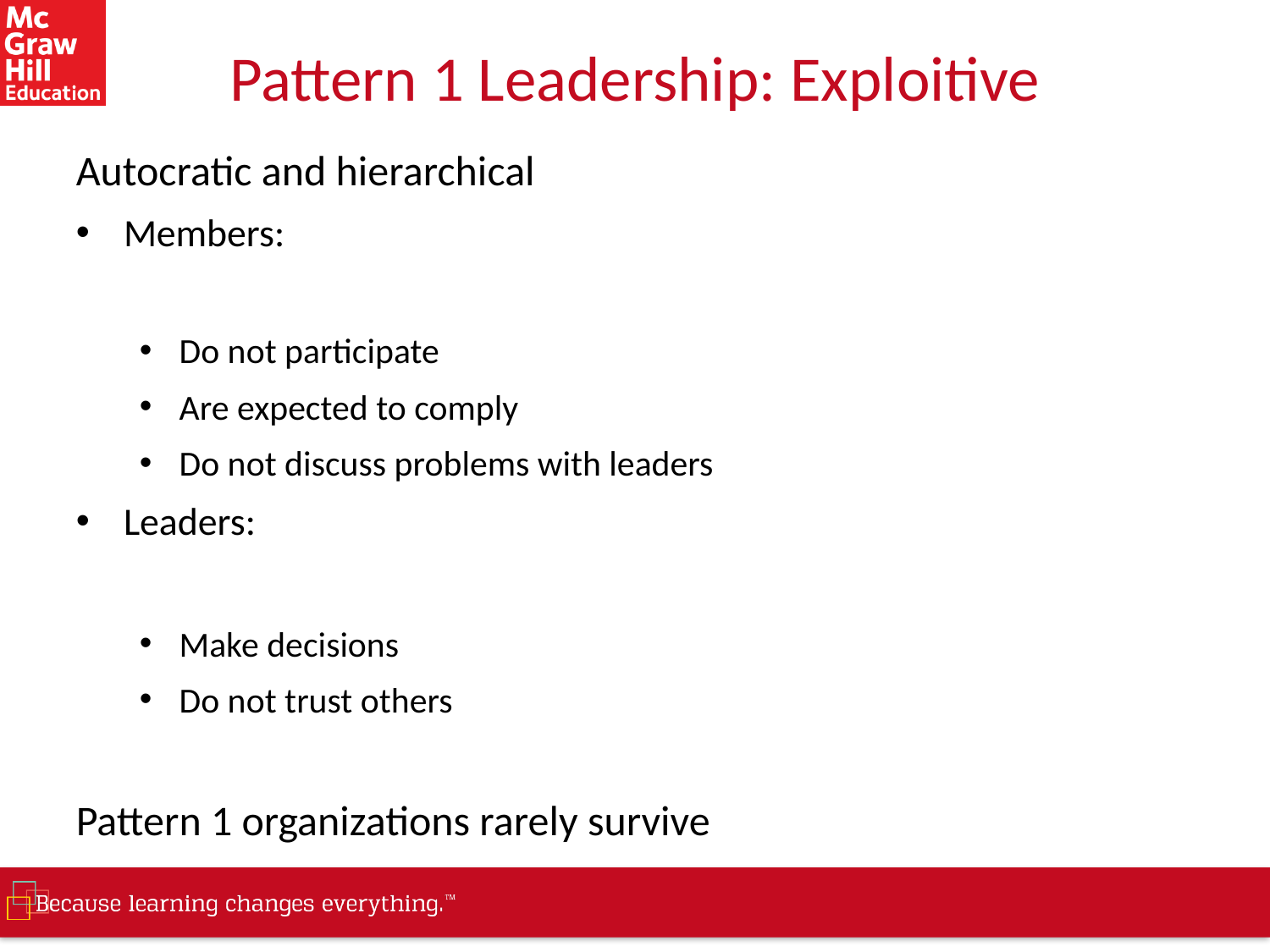

# Pattern 1 Leadership: Exploitive
Autocratic and hierarchical
Members:

Do not participate
Are expected to comply
Do not discuss problems with leaders
Leaders:

Make decisions
Do not trust others

Pattern 1 organizations rarely survive